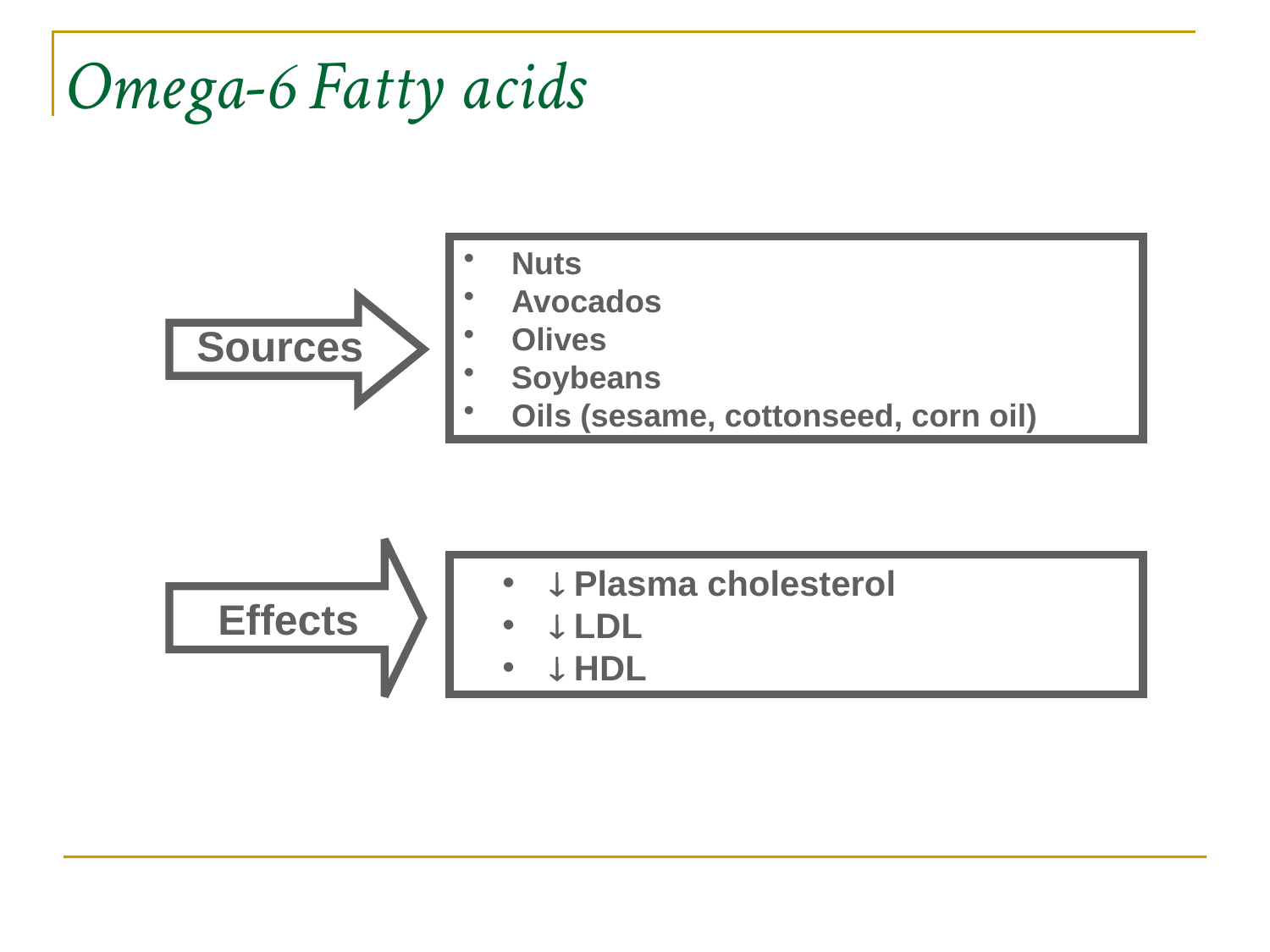

Omega-6 Fatty acids
  Nuts
  Avocados
  Olives
  Soybeans
  Oils (sesame, cottonseed, corn oil)
Sources
Effects
↓ Plasma cholesterol
↓ LDL
↓ HDL